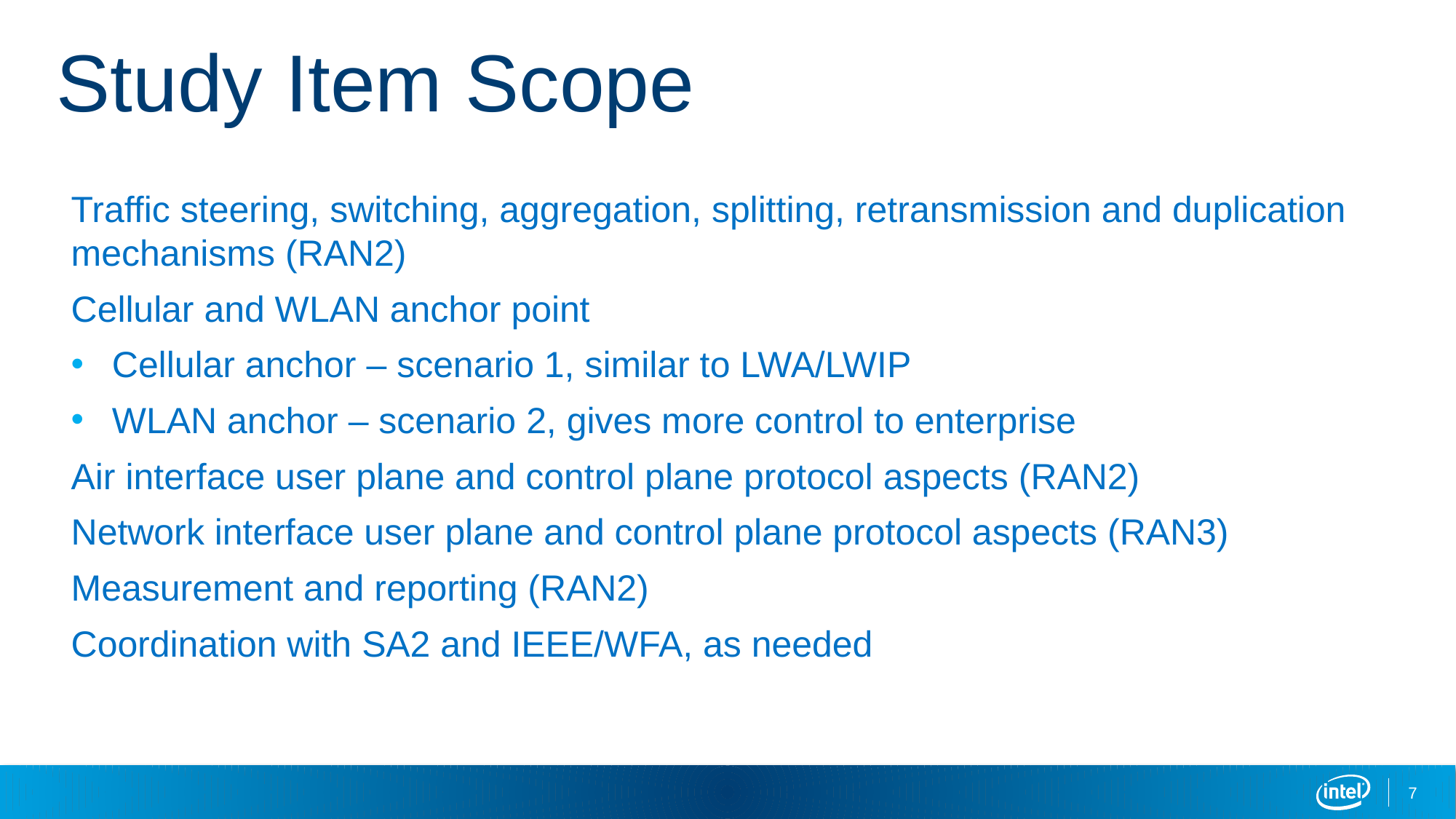

# Study Item Scope
Traffic steering, switching, aggregation, splitting, retransmission and duplication mechanisms (RAN2)
Cellular and WLAN anchor point
Cellular anchor – scenario 1, similar to LWA/LWIP
WLAN anchor – scenario 2, gives more control to enterprise
Air interface user plane and control plane protocol aspects (RAN2)
Network interface user plane and control plane protocol aspects (RAN3)
Measurement and reporting (RAN2)
Coordination with SA2 and IEEE/WFA, as needed
7